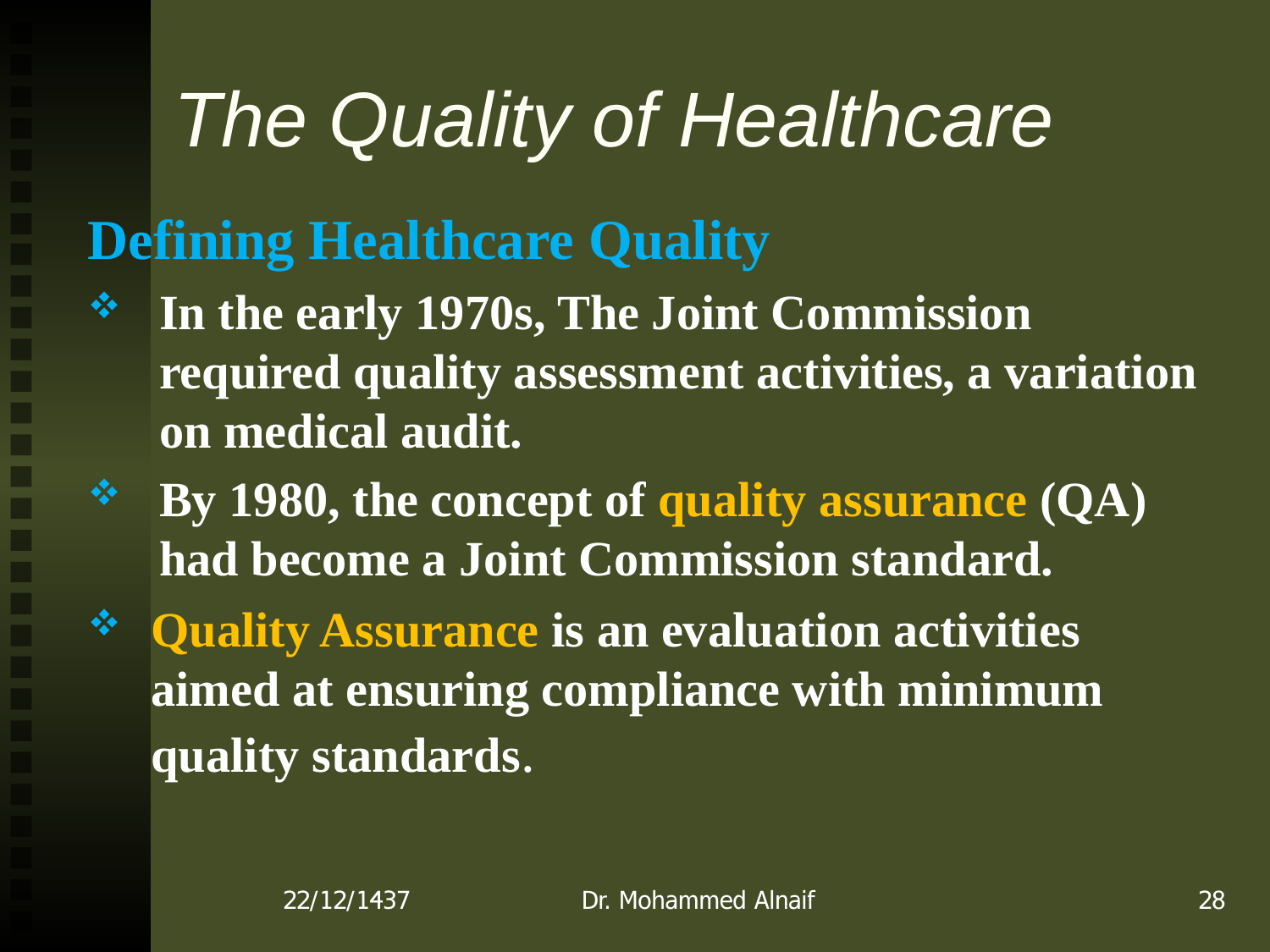

# The Quality of Healthcare
Defining Healthcare Quality
In the early 1970s, The Joint Commission required quality assessment activities, a variation on medical audit.
By 1980, the concept of quality assurance (QA) had become a Joint Commission standard.
Quality Assurance is an evaluation activities aimed at ensuring compliance with minimum quality standards.
22/12/1437
Dr. Mohammed Alnaif
28